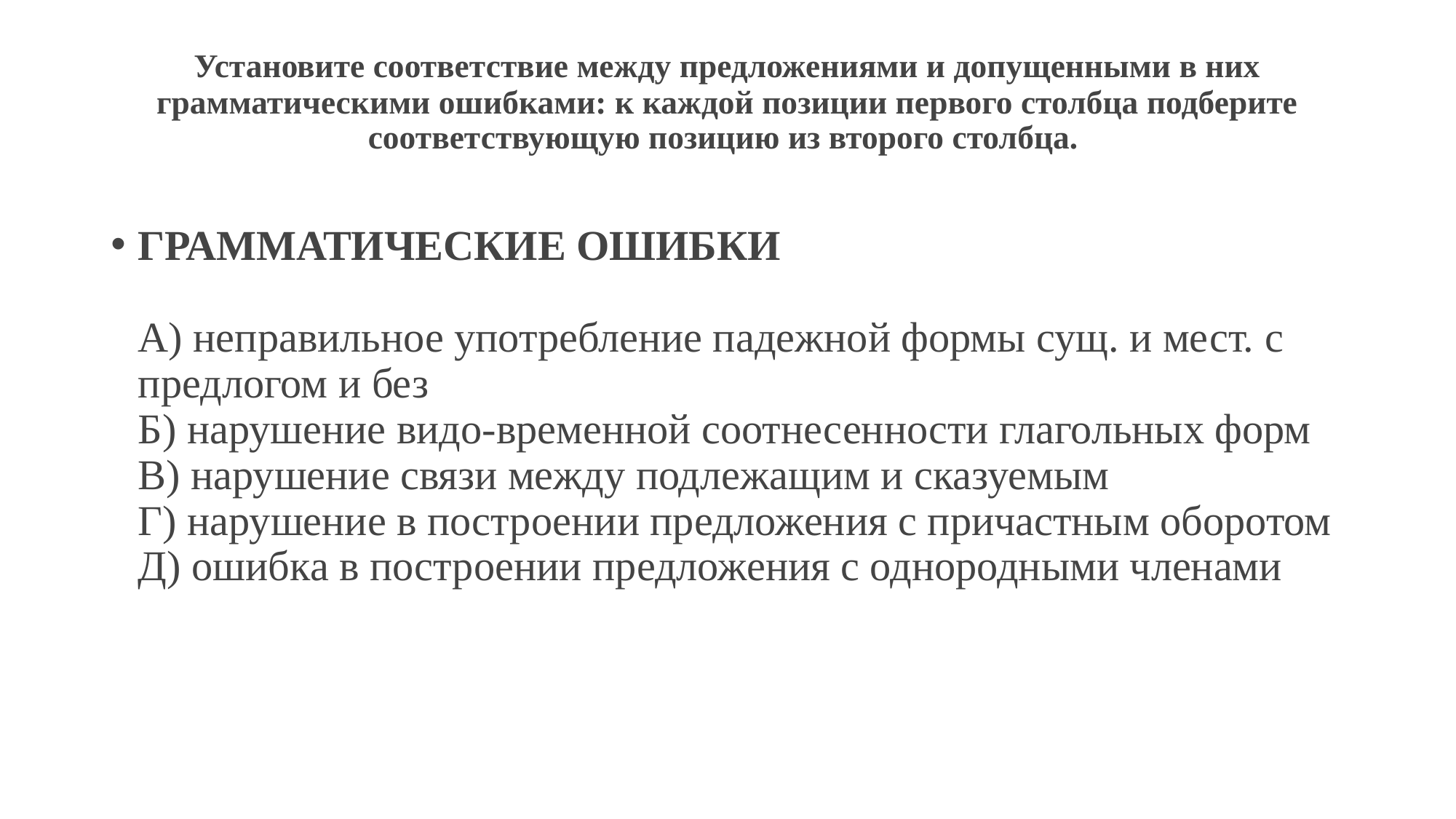

# Установите соответствие между предложениями и допущенными в них грамматическими ошибками: к каждой позиции первого столбца подберите соответствующую позицию из второго столбца.
ГРАММАТИЧЕСКИЕ ОШИБКИ 
А) неправильное употребление падежной формы сущ. и мест. с предлогом и без 
Б) нарушение видо-временной соотнесенности глагольных форм 
В) нарушение связи между подлежащим и сказуемым 
Г) нарушение в построении предложения с причастным оборотом 
Д) ошибка в построении предложения с однородными членами